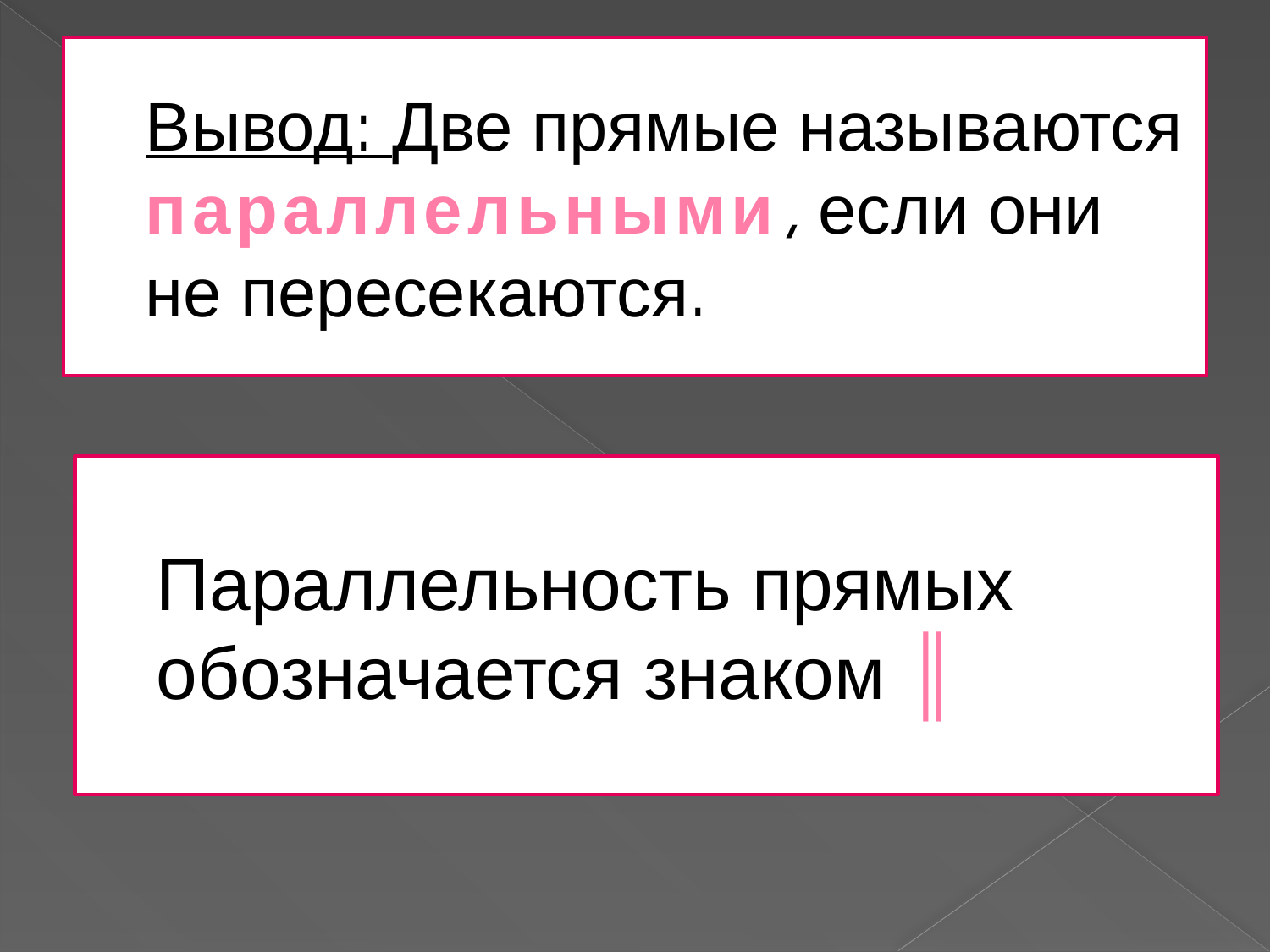

# Вывод: Две прямые называются параллельными, если они не пересекаются.
Параллельность прямых обозначается знаком ║